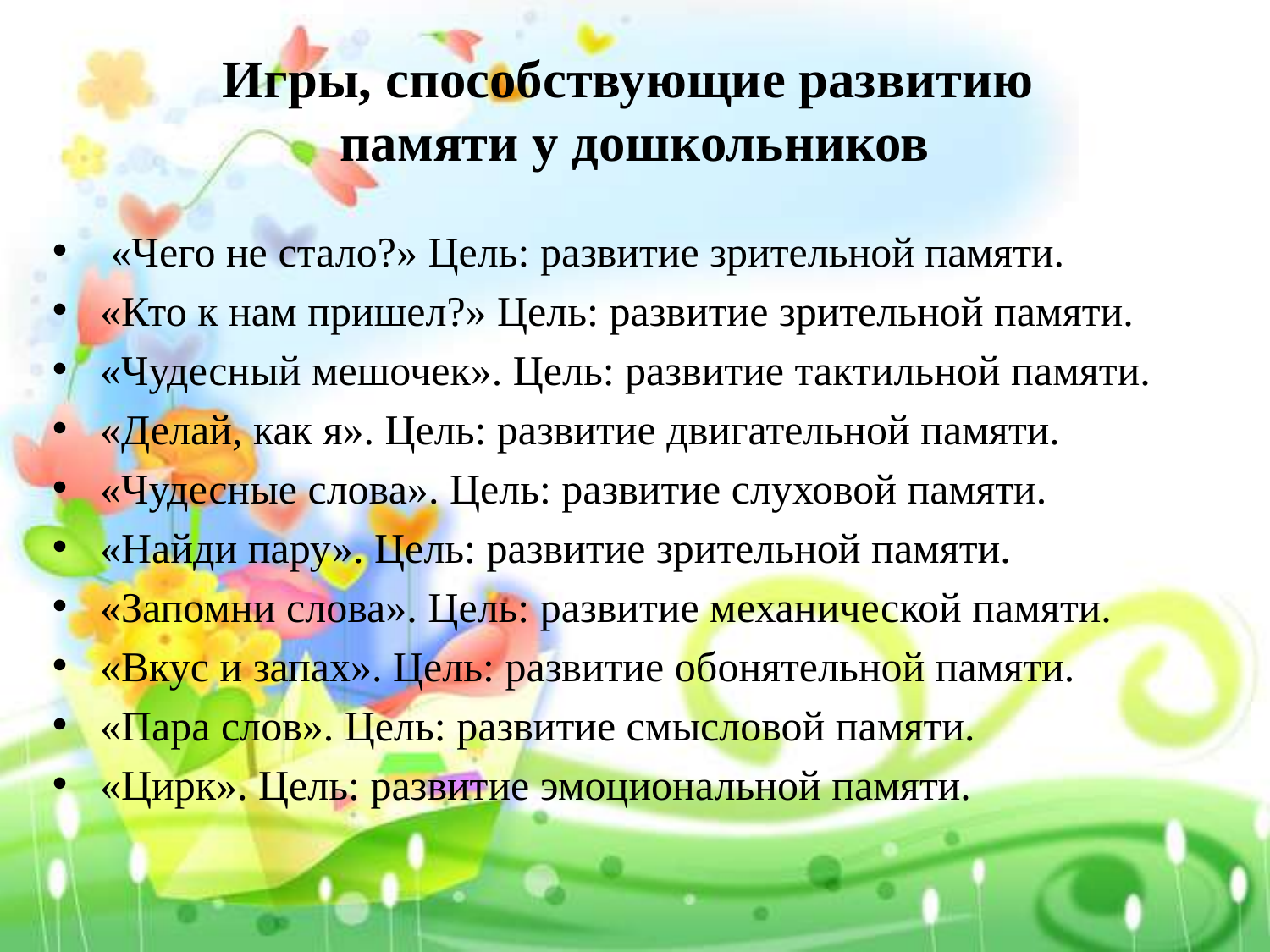

# Игры, способствующие развитию памяти у дошкольников
 «Чего не стало?» Цель: развитие зрительной памяти.
«Кто к нам пришел?» Цель: развитие зрительной памяти.
«Чудесный мешочек». Цель: развитие тактильной памяти.
«Делай, как я». Цель: развитие двигательной памяти.
«Чудесные слова». Цель: развитие слуховой памяти.
«Найди пару». Цель: развитие зрительной памяти.
«Запомни слова». Цель: развитие механической памяти.
«Вкус и запах». Цель: развитие обонятельной памяти.
«Пара слов». Цель: развитие смысловой памяти.
«Цирк». Цель: развитие эмоциональной памяти.